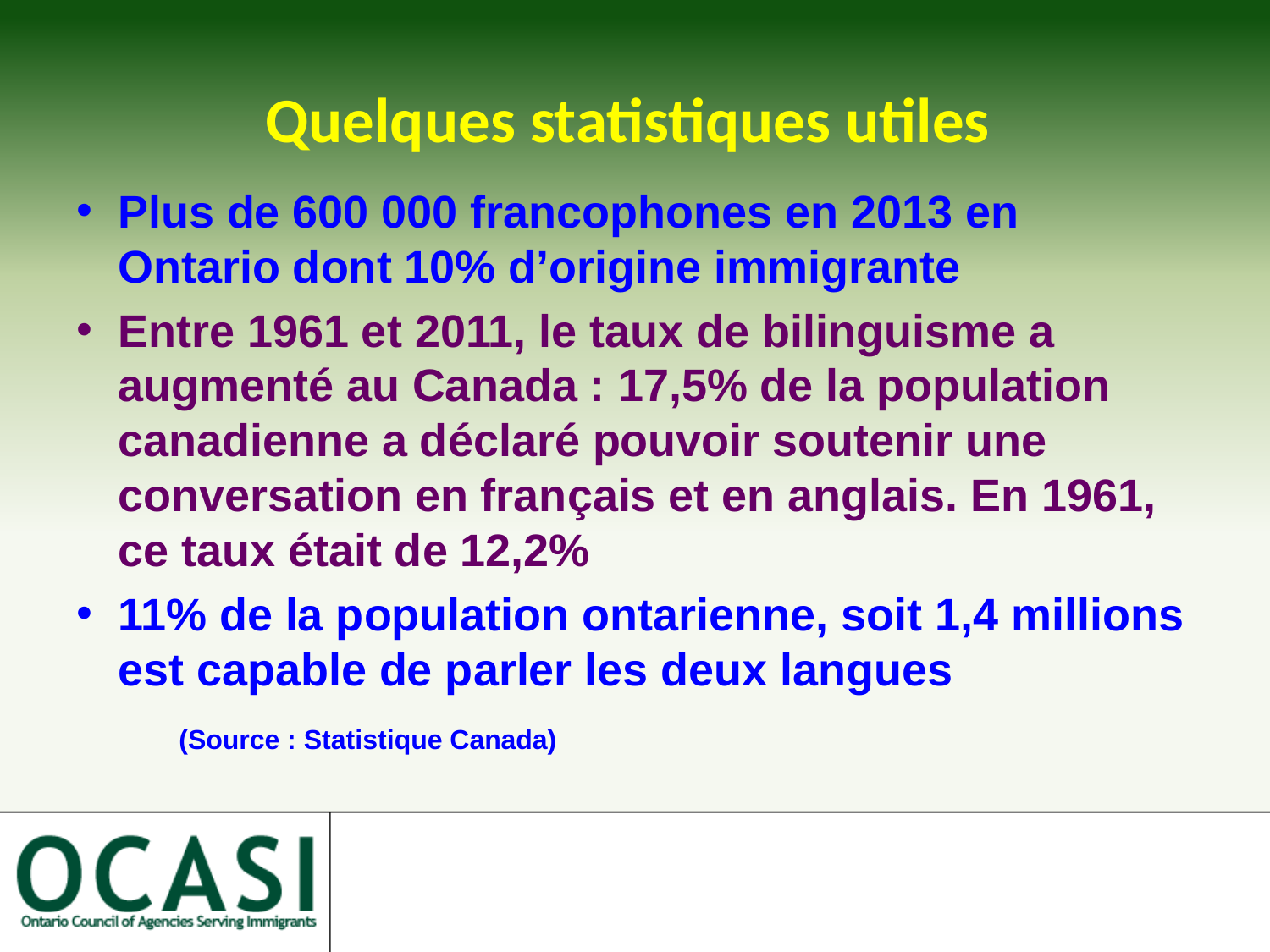

# Quelques statistiques utiles
Plus de 600 000 francophones en 2013 en Ontario dont 10% d’origine immigrante
Entre 1961 et 2011, le taux de bilinguisme a augmenté au Canada : 17,5% de la population canadienne a déclaré pouvoir soutenir une conversation en français et en anglais. En 1961, ce taux était de 12,2%
11% de la population ontarienne, soit 1,4 millions est capable de parler les deux langues
      			(Source : Statistique Canada)